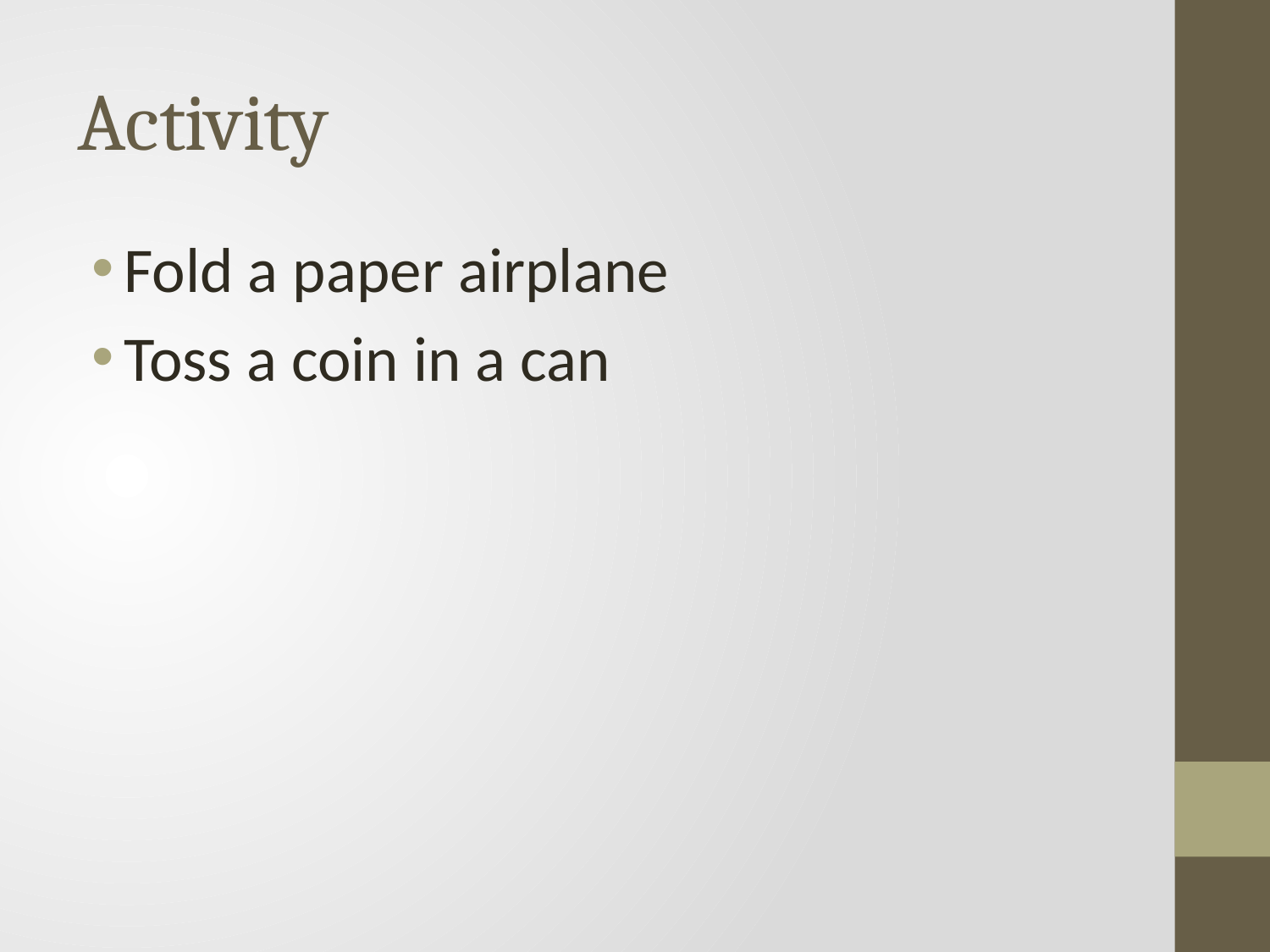

# Activity
Fold a paper airplane
Toss a coin in a can